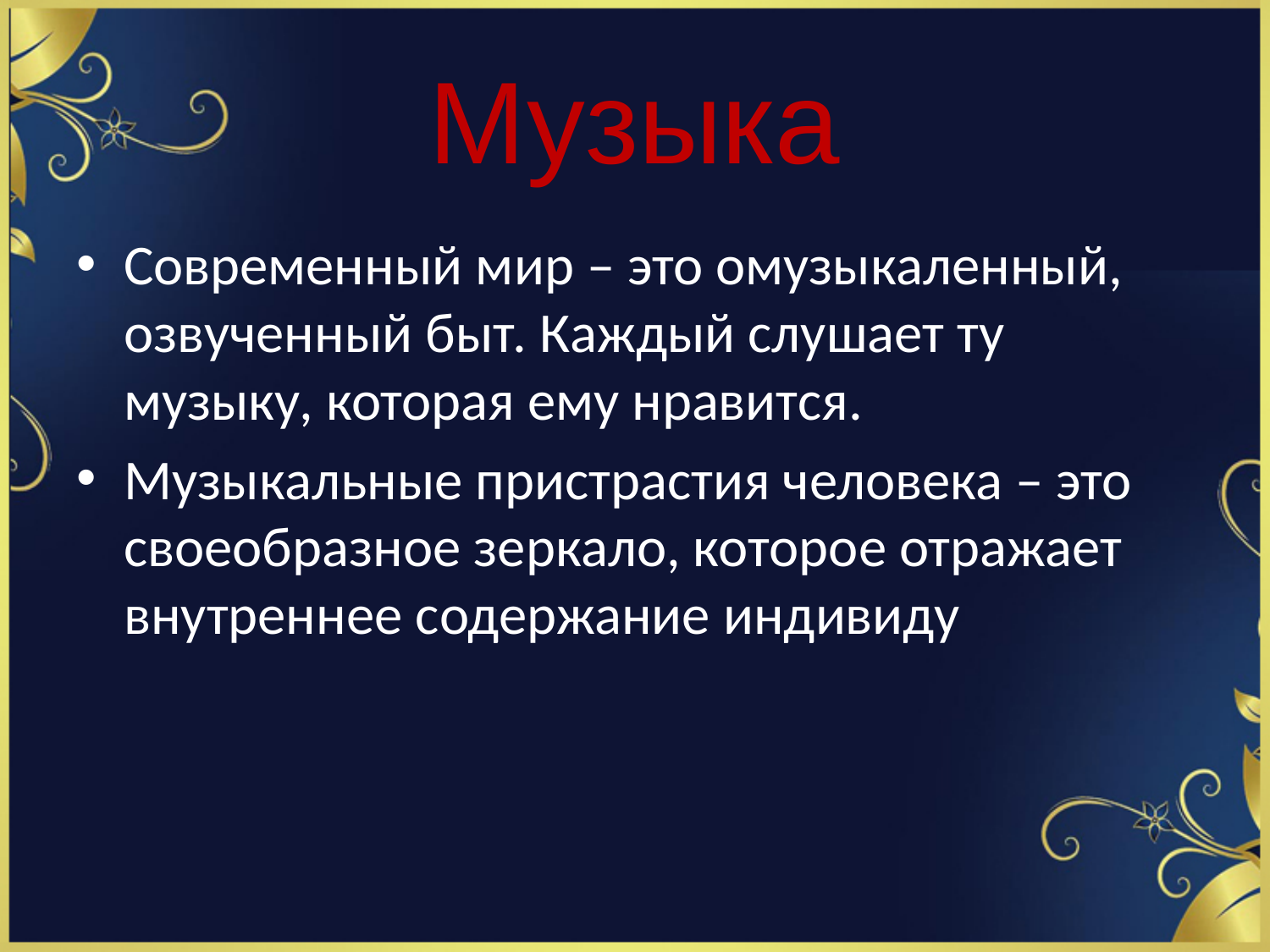

# Музыка
Современный мир – это омузыкаленный, озвученный быт. Каждый слушает ту музыку, которая ему нравится.
Музыкальные пристрастия человека – это своеобразное зеркало, которое отражает внутреннее содержание индивиду